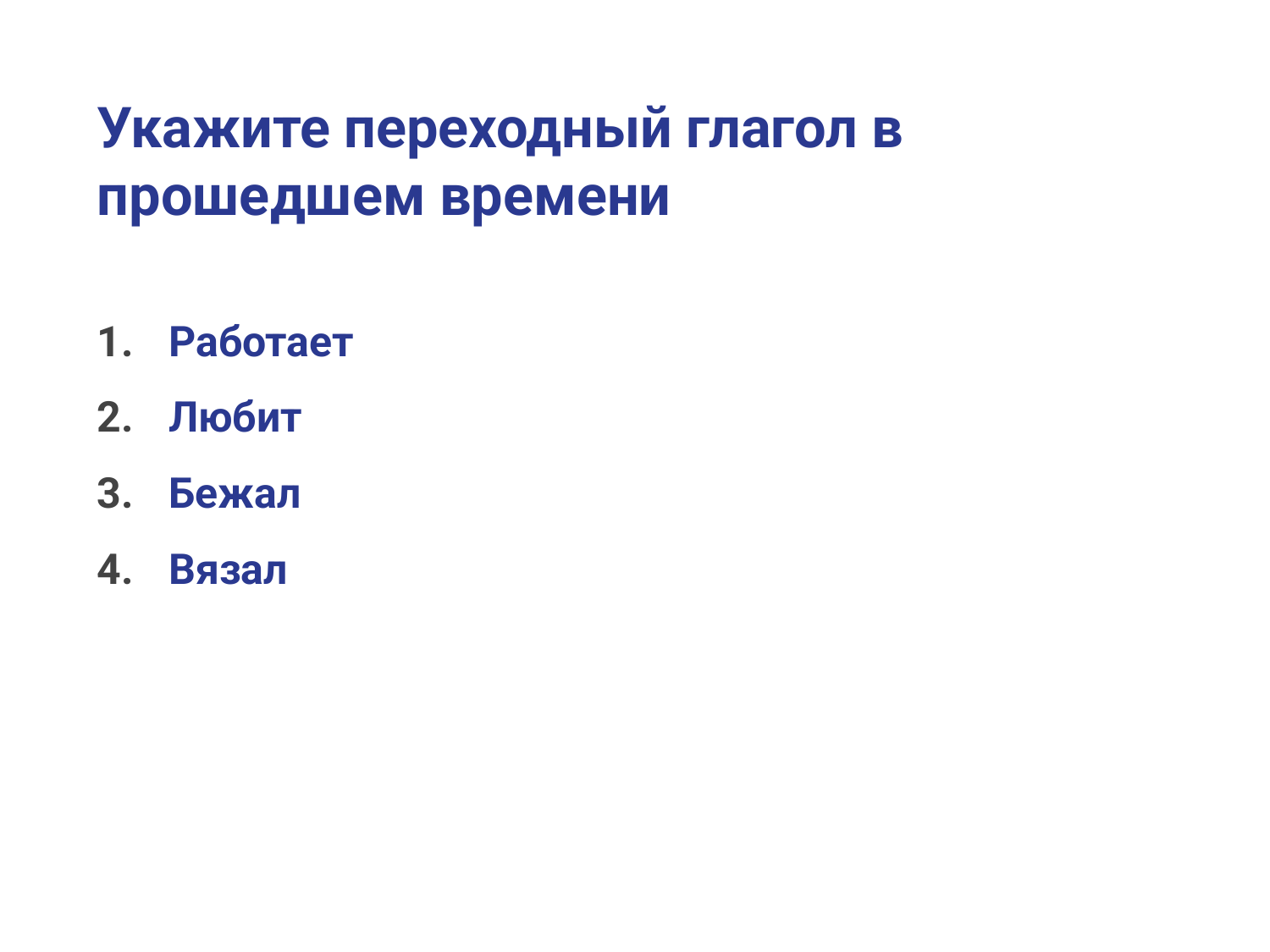

# Укажите переходный глагол в прошедшем времени
Работает
Любит
Бежал
Вязал